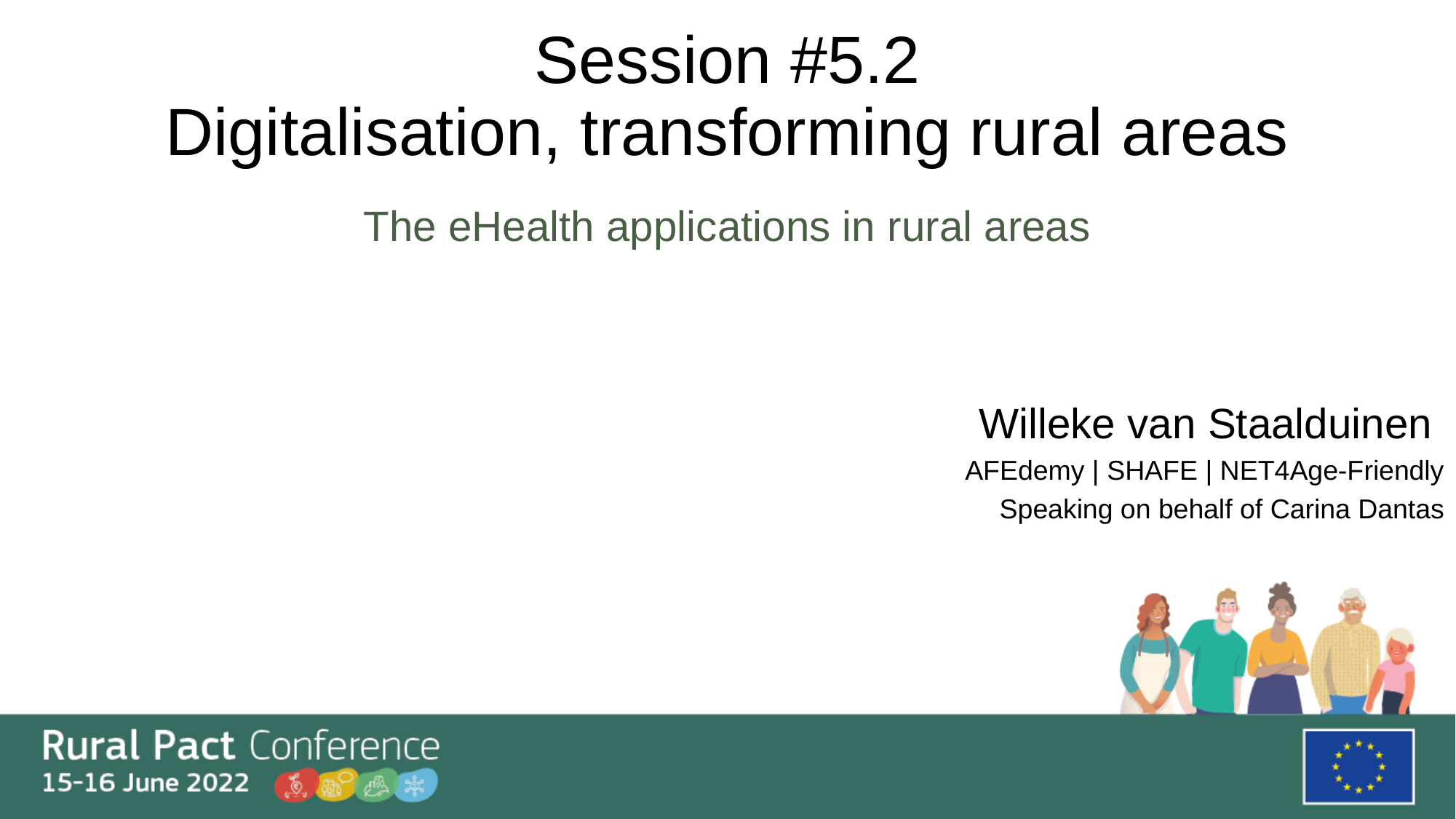

# Session #5.2 Digitalisation, transforming rural areas
The eHealth applications in rural areas
Willeke van Staalduinen
AFEdemy | SHAFE | NET4Age-Friendly
Speaking on behalf of Carina Dantas